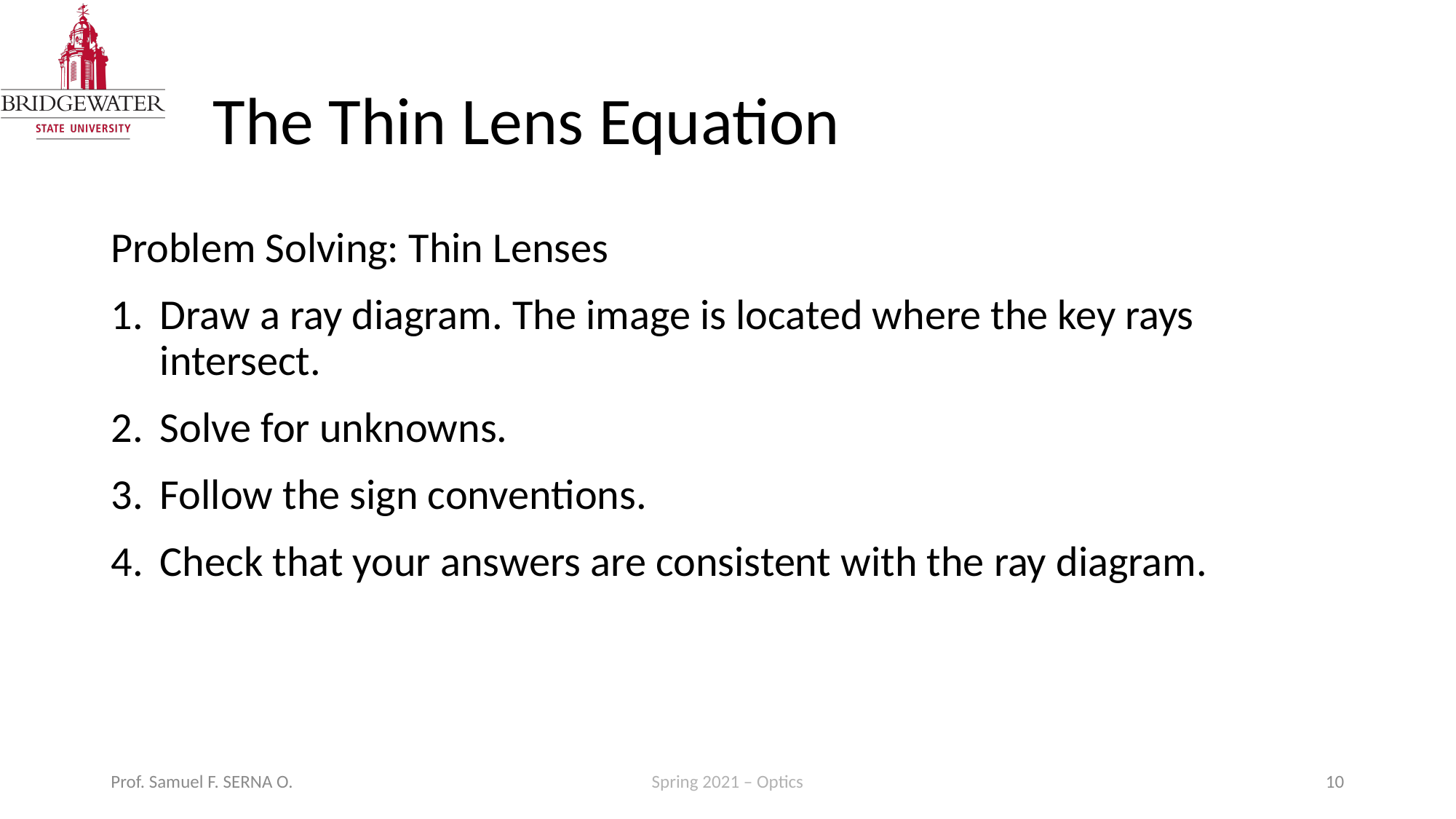

# The Thin Lens Equation
Problem Solving: Thin Lenses
Draw a ray diagram. The image is located where the key rays intersect.
Solve for unknowns.
Follow the sign conventions.
Check that your answers are consistent with the ray diagram.
Prof. Samuel F. SERNA O.
Spring 2021 – Optics
10